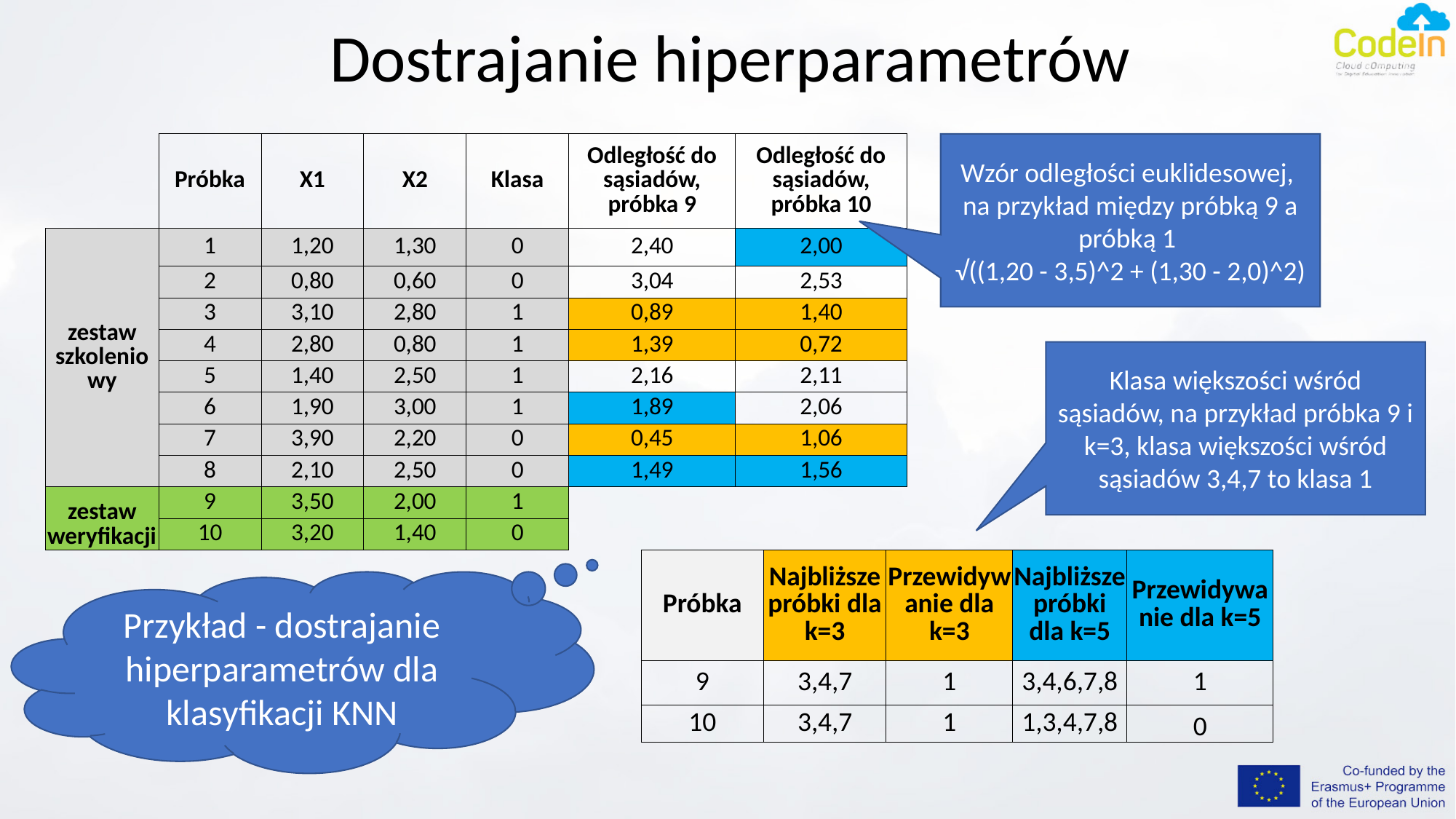

# Dostrajanie hiperparametrów

Wzór odległości euklidesowej,
na przykład między próbką 9 a próbką 1
√((1,20 - 3,5)^2 + (1,30 - 2,0)^2)
|  | Próbka | X1 | X2 | Klasa | Odległość do sąsiadów, próbka 9 | Odległość do sąsiadów, próbka 10 |
| --- | --- | --- | --- | --- | --- | --- |
| zestaw szkoleniowy | 1 | 1,20 | 1,30 | 0 | 2,40 | 2,00 |
|  | 2 | 0,80 | 0,60 | 0 | 3,04 | 2,53 |
|  | 3 | 3,10 | 2,80 | 1 | 0,89 | 1,40 |
|  | 4 | 2,80 | 0,80 | 1 | 1,39 | 0,72 |
|  | 5 | 1,40 | 2,50 | 1 | 2,16 | 2,11 |
|  | 6 | 1,90 | 3,00 | 1 | 1,89 | 2,06 |
|  | 7 | 3,90 | 2,20 | 0 | 0,45 | 1,06 |
|  | 8 | 2,10 | 2,50 | 0 | 1,49 | 1,56 |
| zestaw weryfikacji | 9 | 3,50 | 2,00 | 1 |  |  |
|  | 10 | 3,20 | 1,40 | 0 |  |  |
Klasa większości wśród sąsiadów, na przykład próbka 9 i k=3, klasa większości wśród sąsiadów 3,4,7 to klasa 1
| Próbka | Najbliższe próbki dla k=3 | Przewidywanie dla k=3 | Najbliższe próbki dla k=5 | Przewidywanie dla k=5 |
| --- | --- | --- | --- | --- |
| 9 | 3,4,7 | 1 | 3,4,6,7,8 | 1 |
| 10 | 3,4,7 | 1 | 1,3,4,7,8 | 0 |
Przykład - dostrajanie hiperparametrów dla klasyfikacji KNN